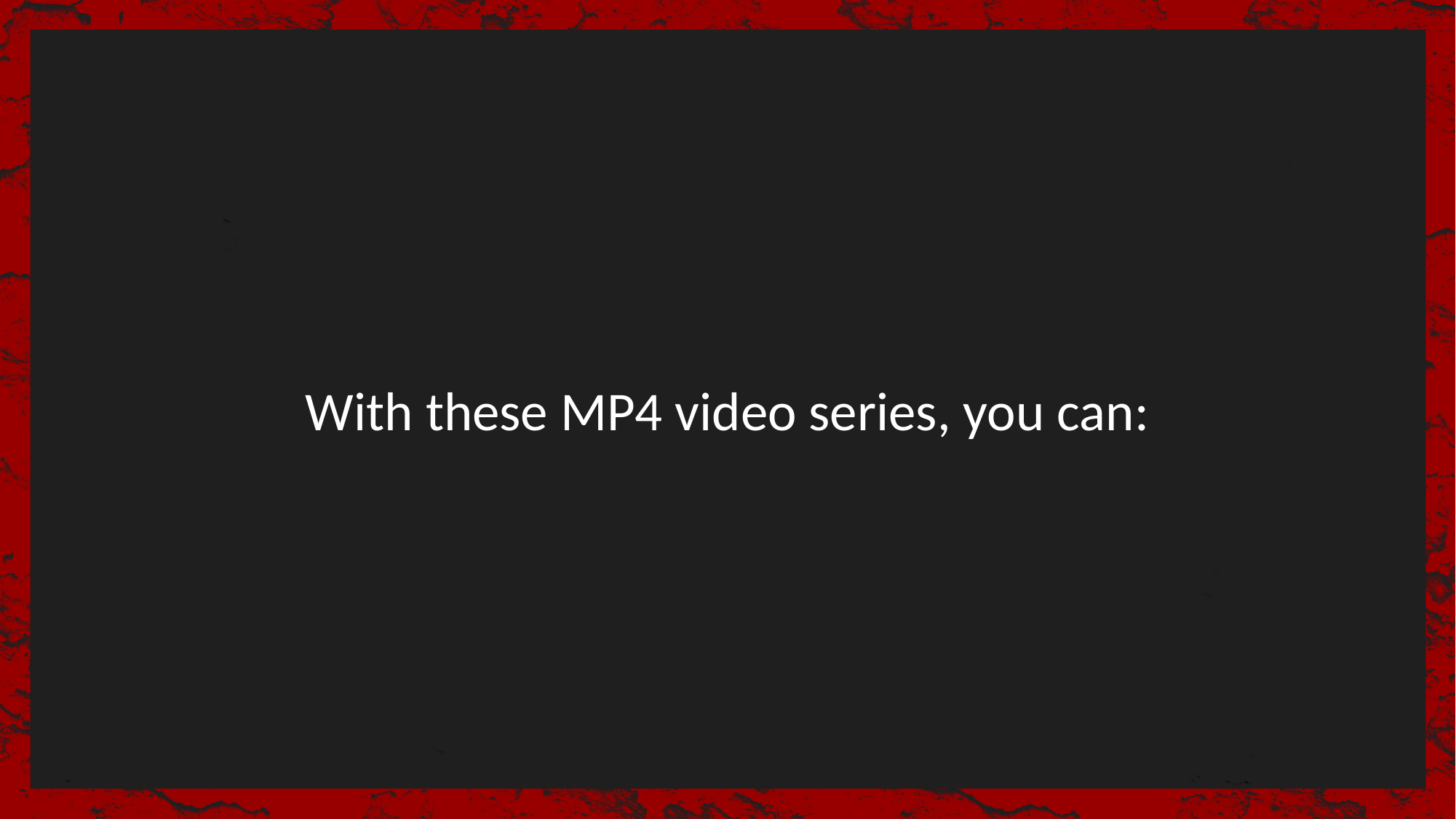

With these MP4 video series, you can: